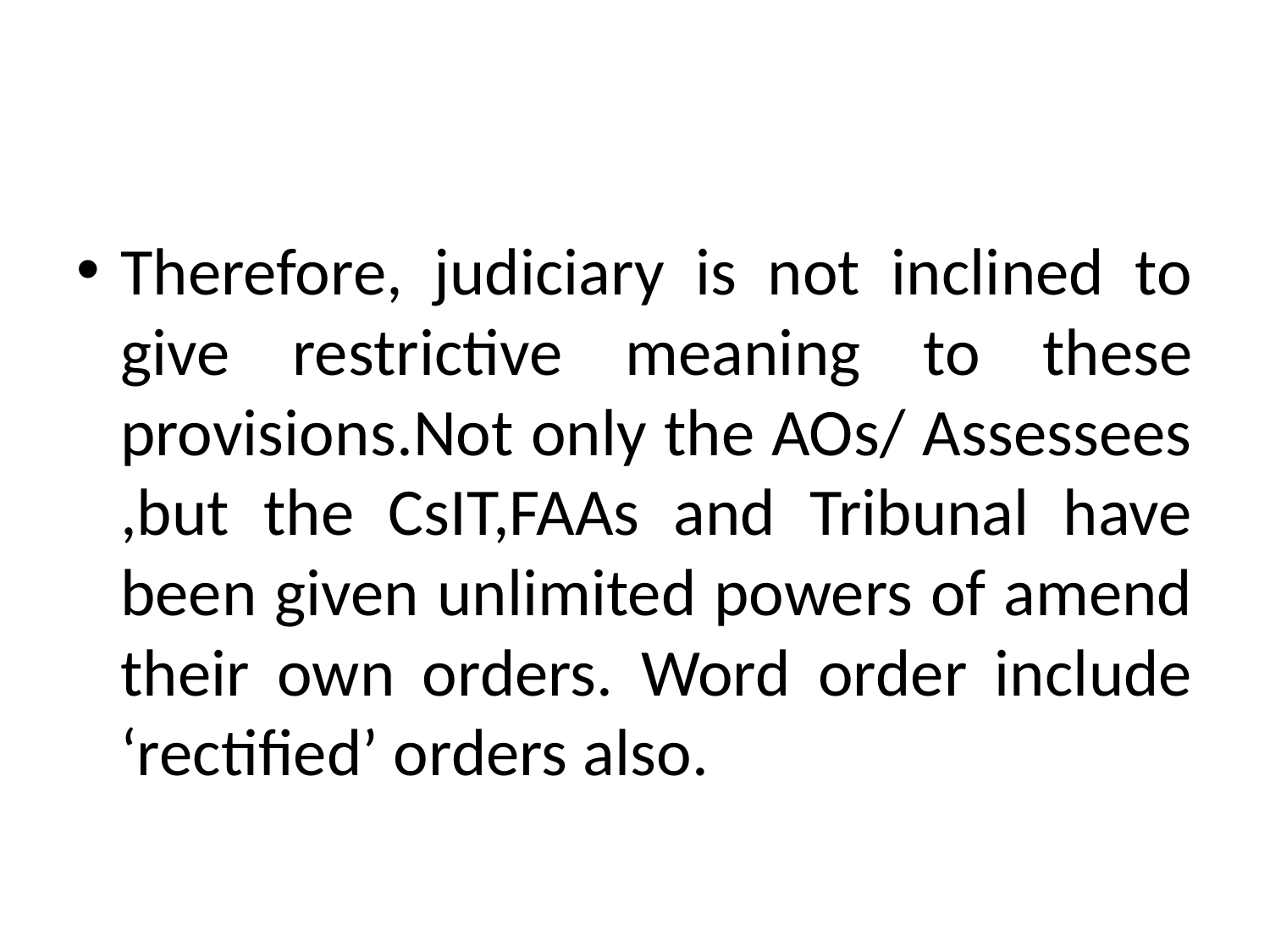

#
Therefore, judiciary is not inclined to give restrictive meaning to these provisions.Not only the AOs/ Assessees ,but the CsIT,FAAs and Tribunal have been given unlimited powers of amend their own orders. Word order include ‘rectified’ orders also.